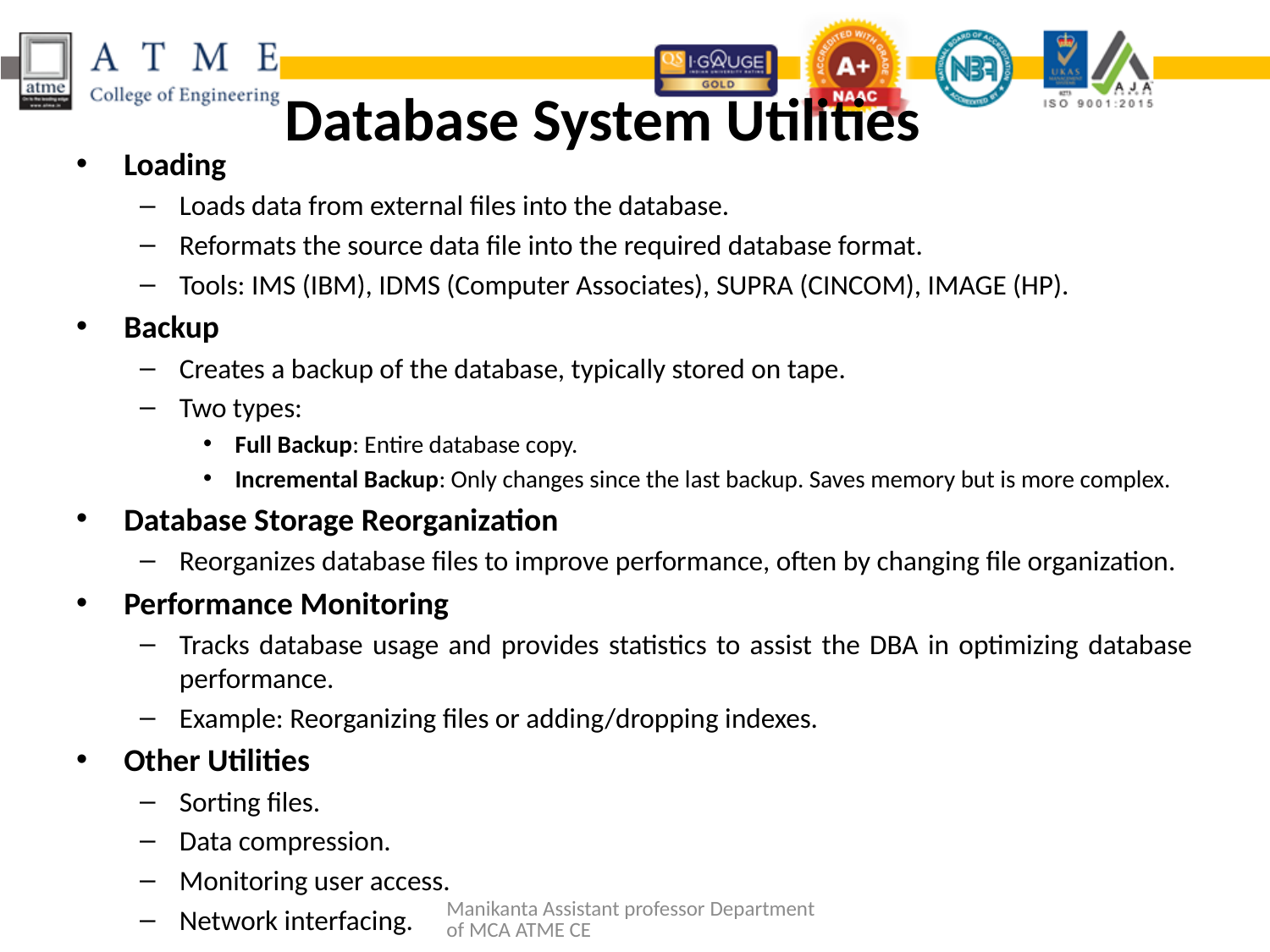

# Database System Utilities
Loading
Loads data from external files into the database.
Reformats the source data file into the required database format.
Tools: IMS (IBM), IDMS (Computer Associates), SUPRA (CINCOM), IMAGE (HP).
Backup
Creates a backup of the database, typically stored on tape.
Two types:
Full Backup: Entire database copy.
Incremental Backup: Only changes since the last backup. Saves memory but is more complex.
Database Storage Reorganization
Reorganizes database files to improve performance, often by changing file organization.
Performance Monitoring
Tracks database usage and provides statistics to assist the DBA in optimizing database performance.
Example: Reorganizing files or adding/dropping indexes.
Other Utilities
Sorting files.
Data compression.
Monitoring user access.
Network interfacing.

Manikanta Assistant professor Department of MCA ATME CE